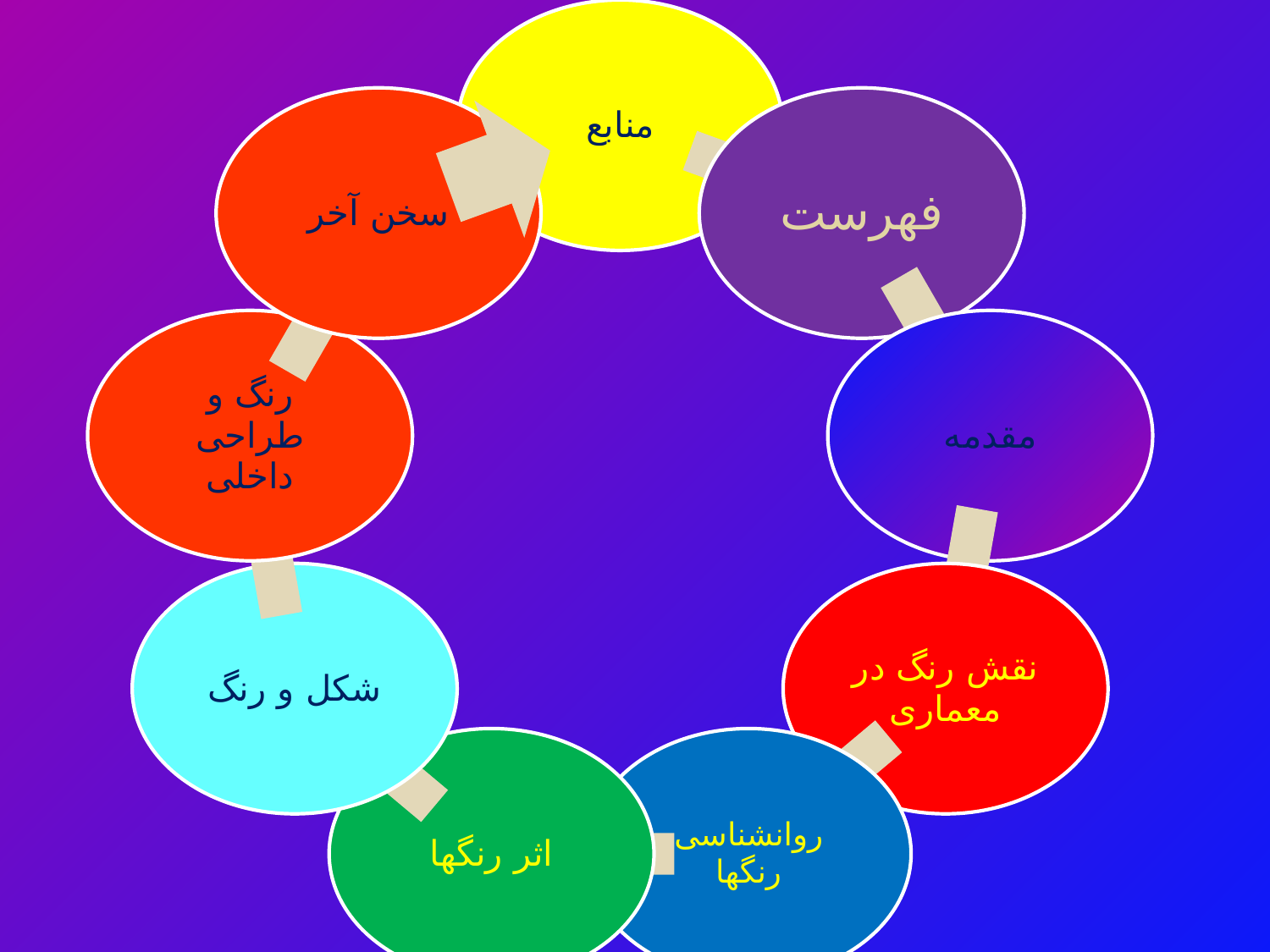

منابع
فهرست
مقدمه
نقش رنگ در معماری
روانشناسی رنگها
اثر رنگها
شکل و رنگ
رنگ و طراحی داخلی
سخن آخر